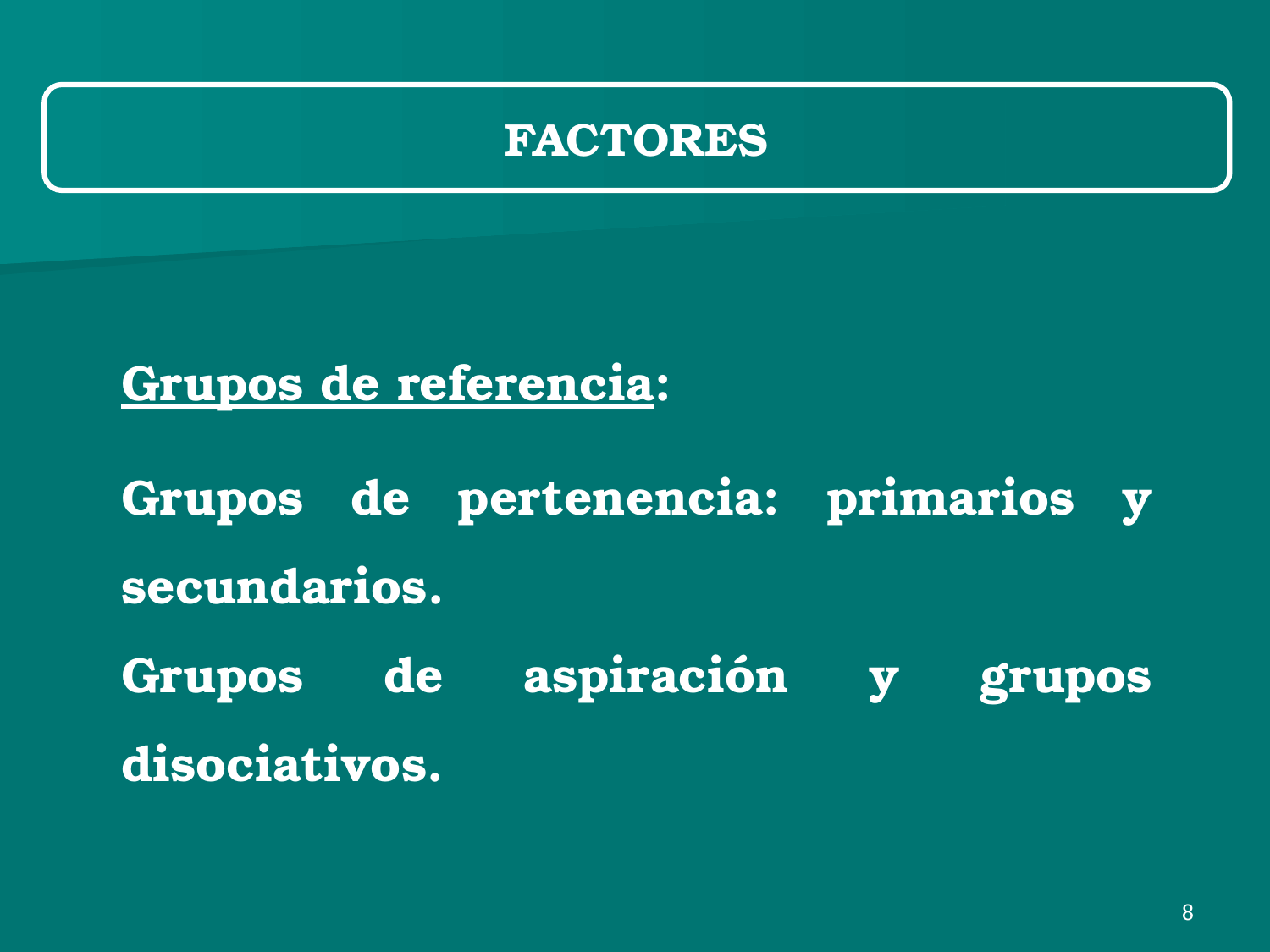

FACTORES
Grupos de referencia:

Grupos de pertenencia: primarios y secundarios.
Grupos de aspiración y grupos disociativos.
8